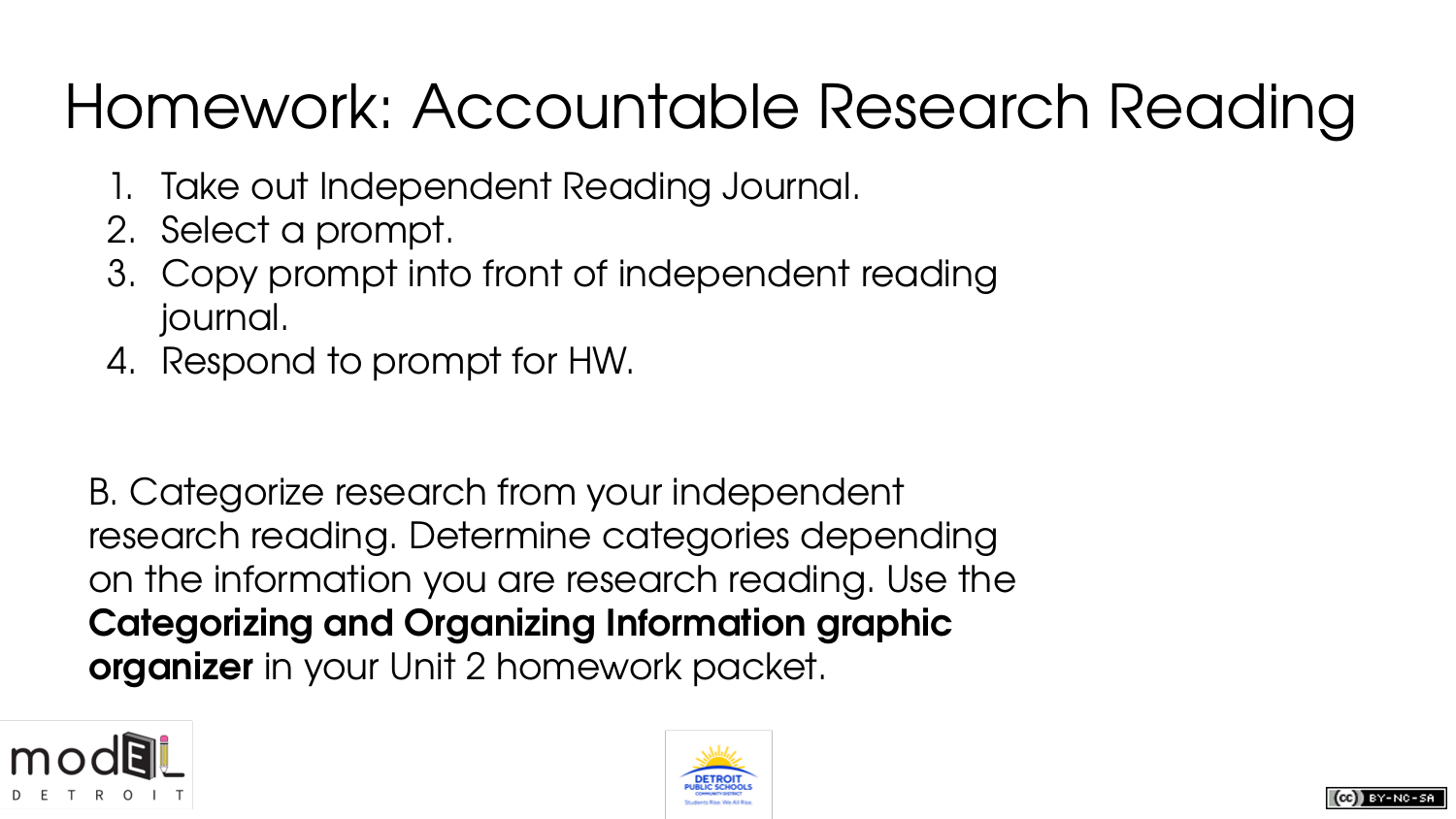

# Homework: Accountable Research Reading
Take out Independent Reading Journal.
Select a prompt.
Copy prompt into front of independent reading journal.
Respond to prompt for HW.

B. Categorize research from your independent research reading. Determine categories depending on the information you are research reading. Use the Categorizing and Organizing Information graphic organizer in your Unit 2 homework packet.